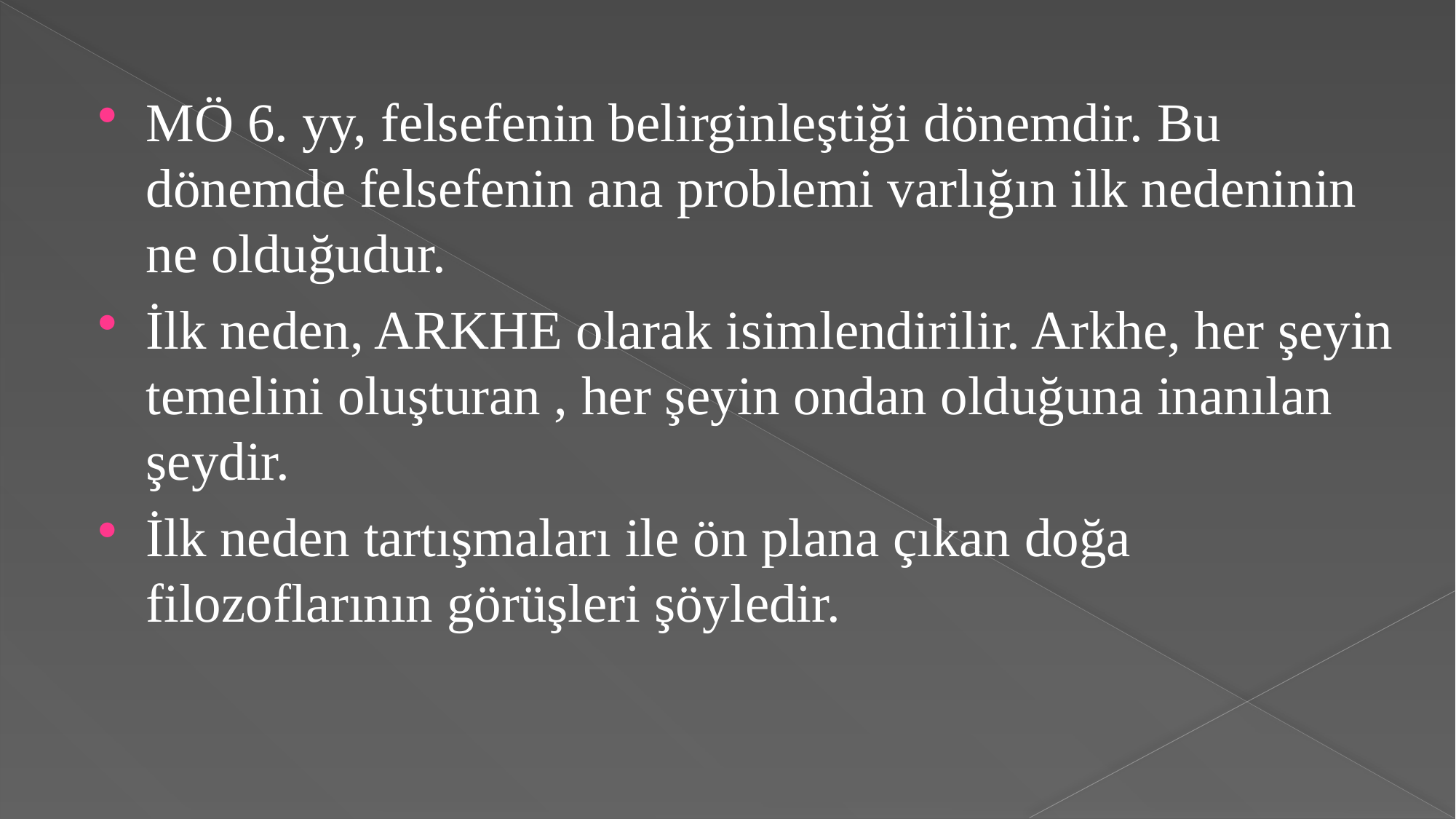

MÖ 6. yy, felsefenin belirginleştiği dönemdir. Bu dönemde felsefenin ana problemi varlığın ilk nedeninin ne olduğudur.
İlk neden, ARKHE olarak isimlendirilir. Arkhe, her şeyin temelini oluşturan , her şeyin ondan olduğuna inanılan şeydir.
İlk neden tartışmaları ile ön plana çıkan doğa filozoflarının görüşleri şöyledir.